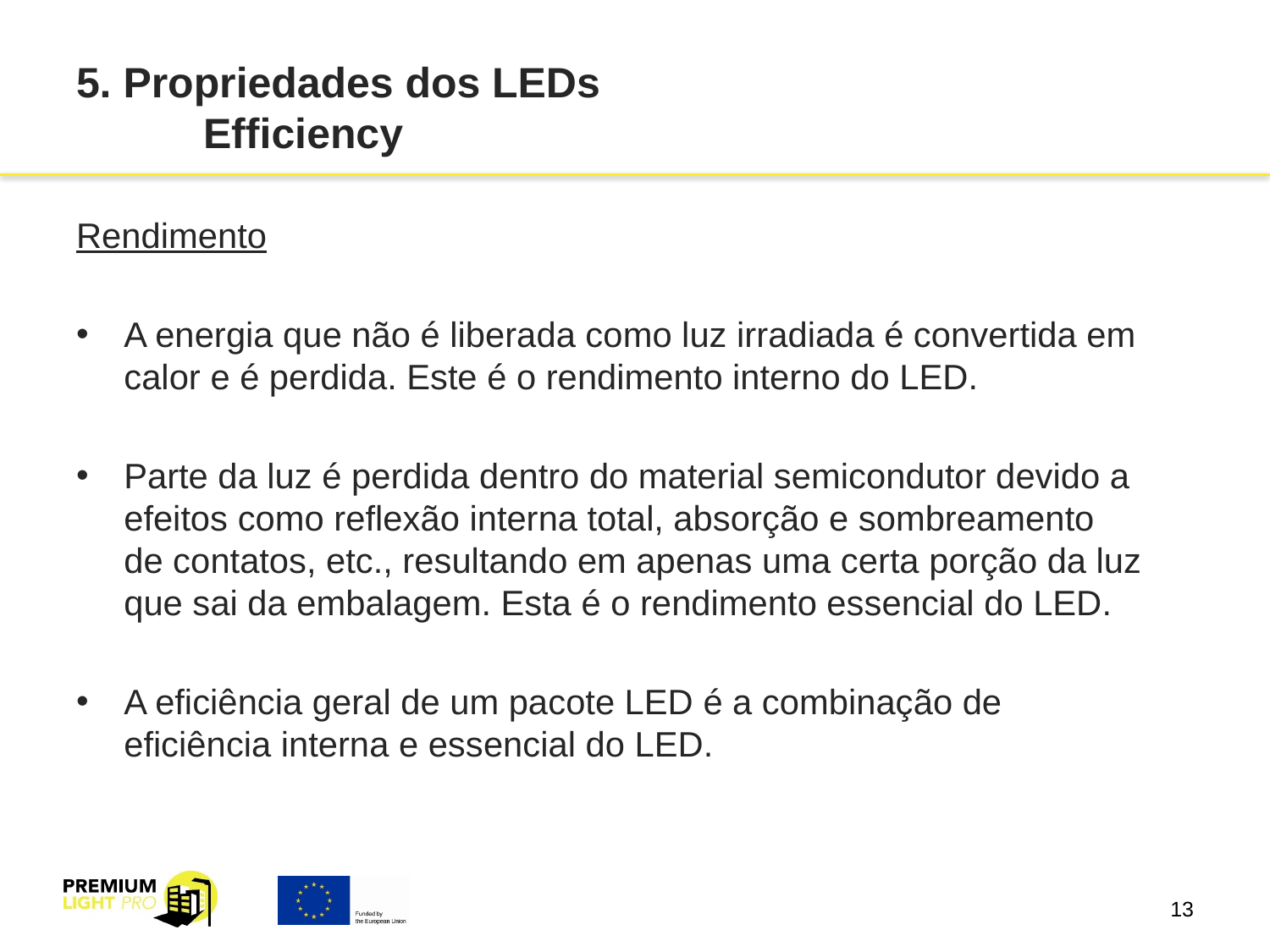

# 5. Propriedades dos LEDs Efficiency
Rendimento

A energia que não é liberada como luz irradiada é convertida em calor e é perdida. Este é o rendimento interno do LED.

Parte da luz é perdida dentro do material semicondutor devido a efeitos como reflexão interna total, absorção e sombreamento de contatos, etc., resultando em apenas uma certa porção da luz que sai da embalagem. Esta é o rendimento essencial do LED.

A eficiência geral de um pacote LED é a combinação de eficiência interna e essencial do LED.